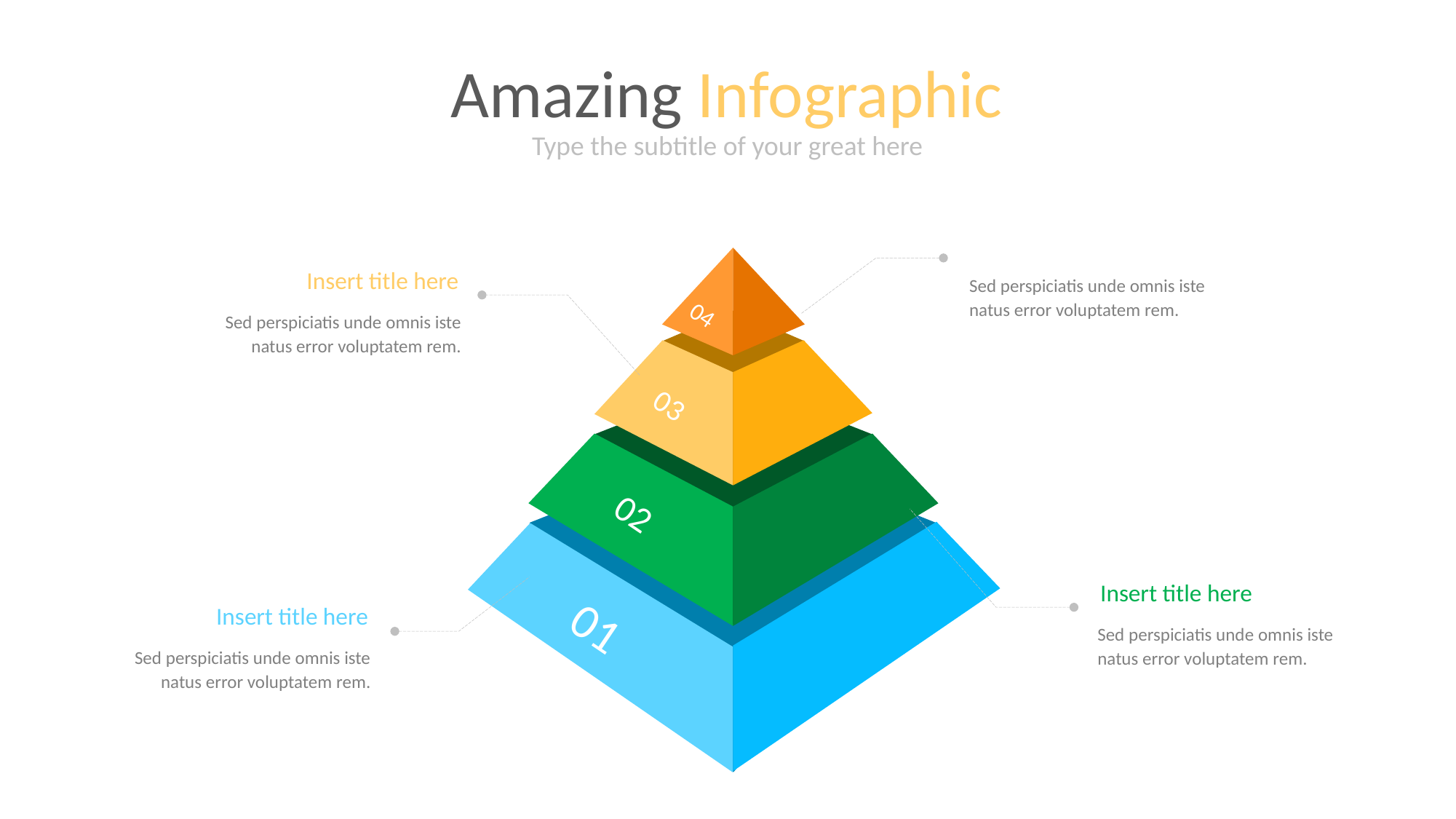

Amazing Infographic
Type the subtitle of your great here

04

Insert title here
Sed perspiciatis unde omnis iste natus error voluptatem rem.

Sed perspiciatis unde omnis iste natus error voluptatem rem.

03

02

01

Insert title here

Insert title here
Sed perspiciatis unde omnis iste natus error voluptatem rem.
Sed perspiciatis unde omnis iste natus error voluptatem rem.